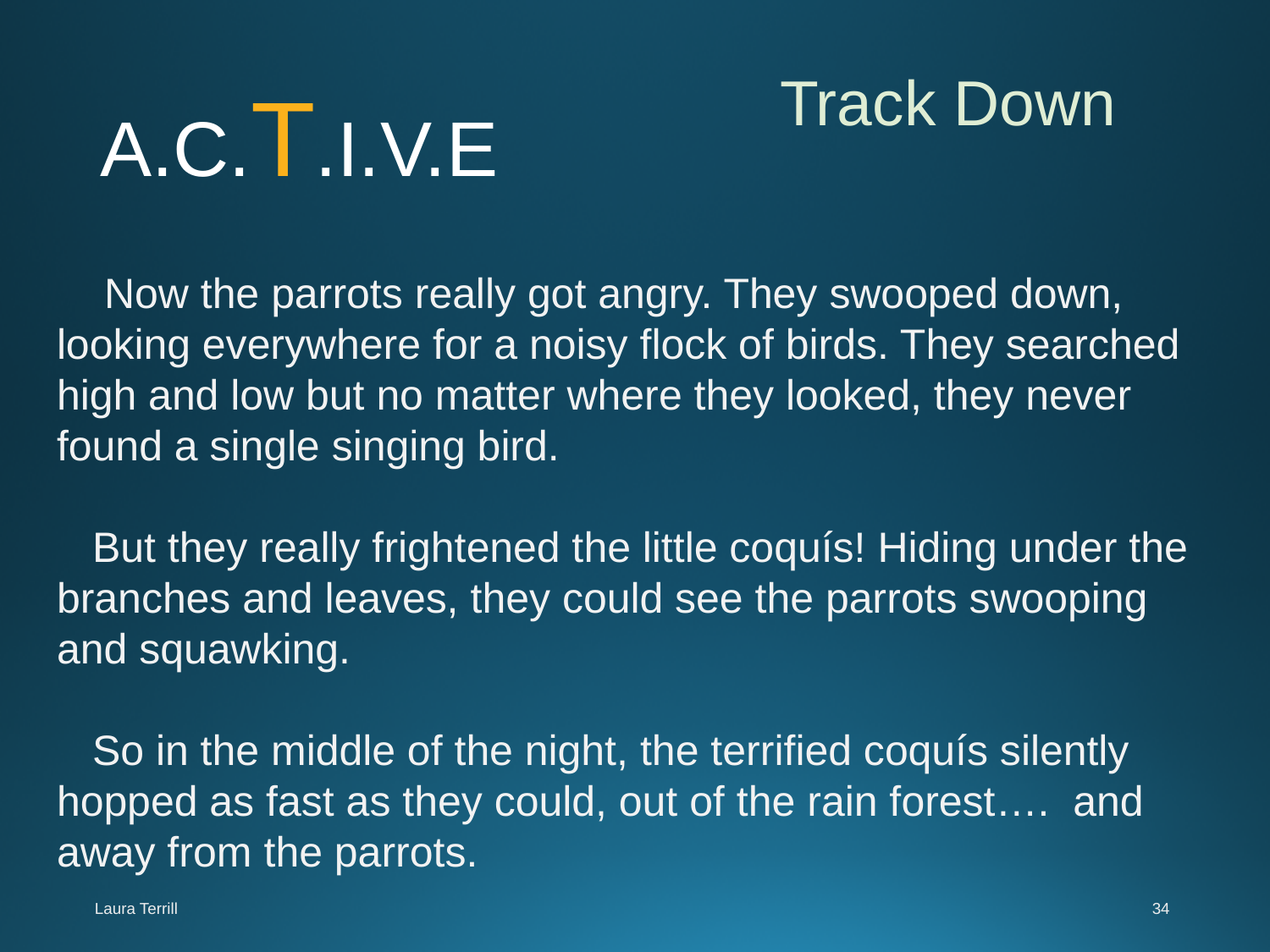

# A.C.T.I.V.E
Track Down
    Now the parrots really got angry. They swooped down, looking everywhere for a noisy flock of birds. They searched high and low but no matter where they looked, they never found a single singing bird.

   But they really frightened the little coquís! Hiding under the branches and leaves, they could see the parrots swooping and squawking.

   So in the middle of the night, the terrified coquís silently hopped as fast as they could, out of the rain forest….  and away from the parrots.

Laura Terrill
34